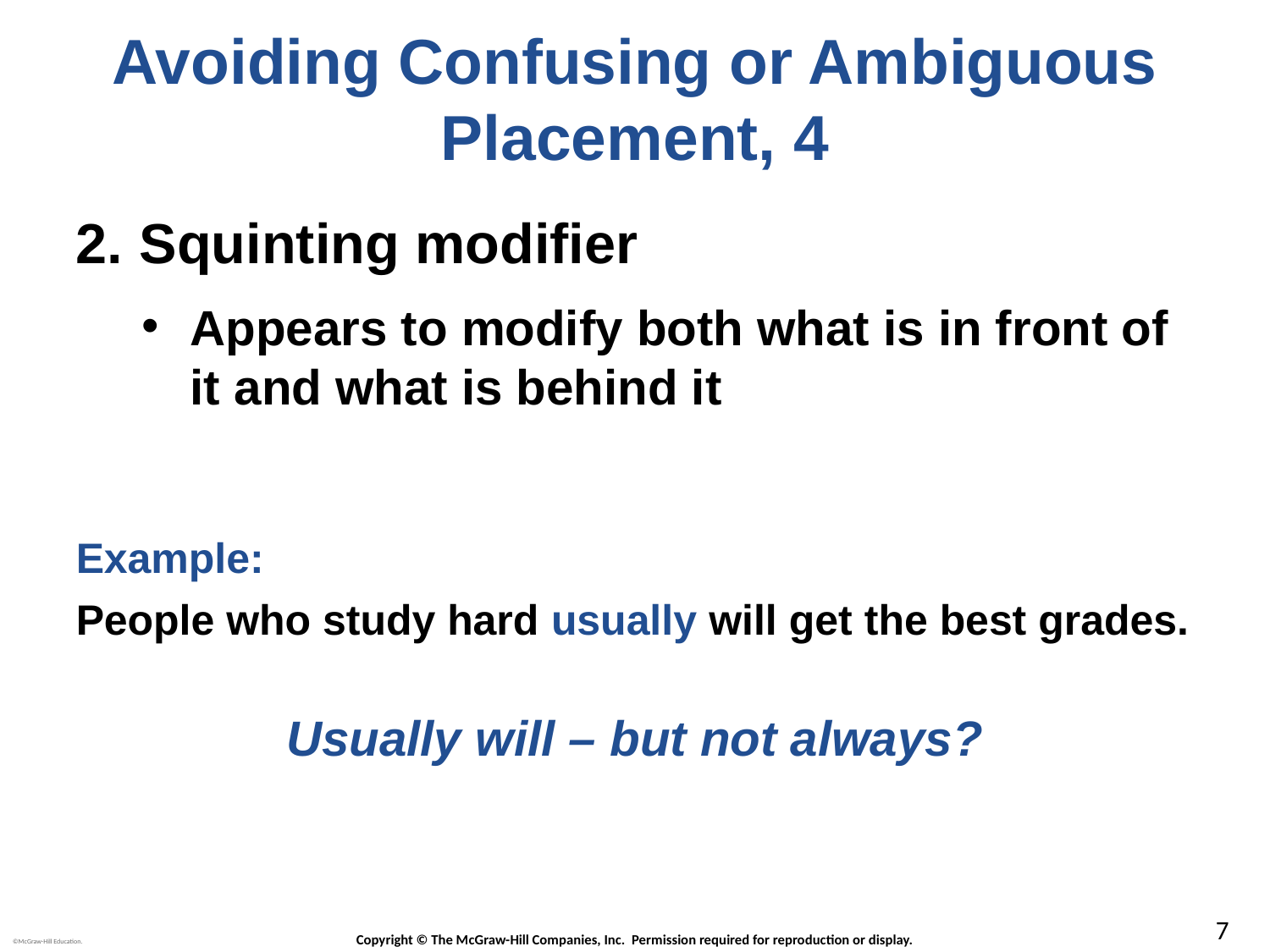

# Avoiding Confusing or Ambiguous Placement, 4
Squinting modifier
Appears to modify both what is in front of it and what is behind it
Example:
People who study hard usually will get the best grades.
Usually will – but not always?